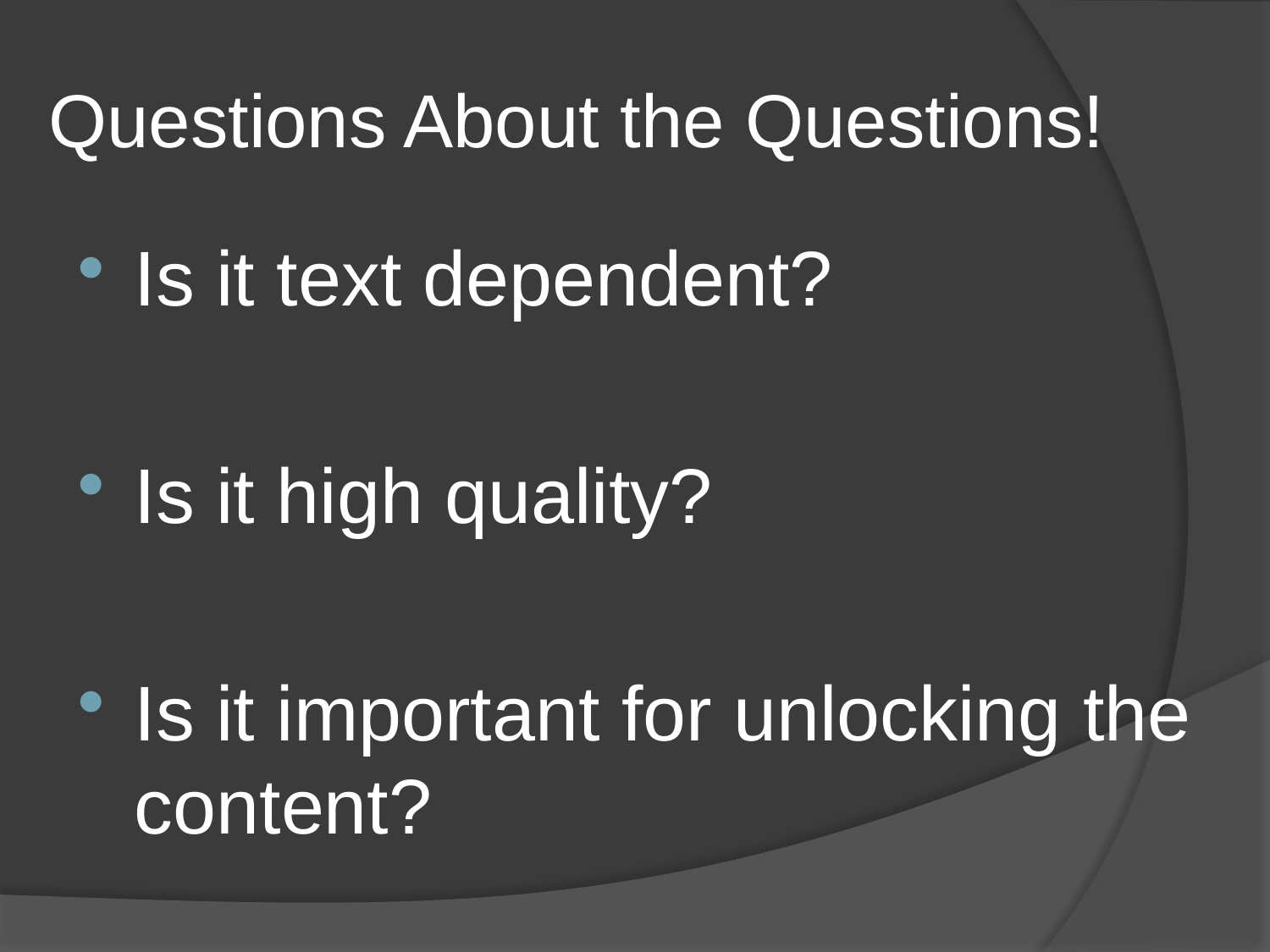

# Questions About the Questions!
Is it text dependent?

Is it high quality?

Is it important for unlocking the content?